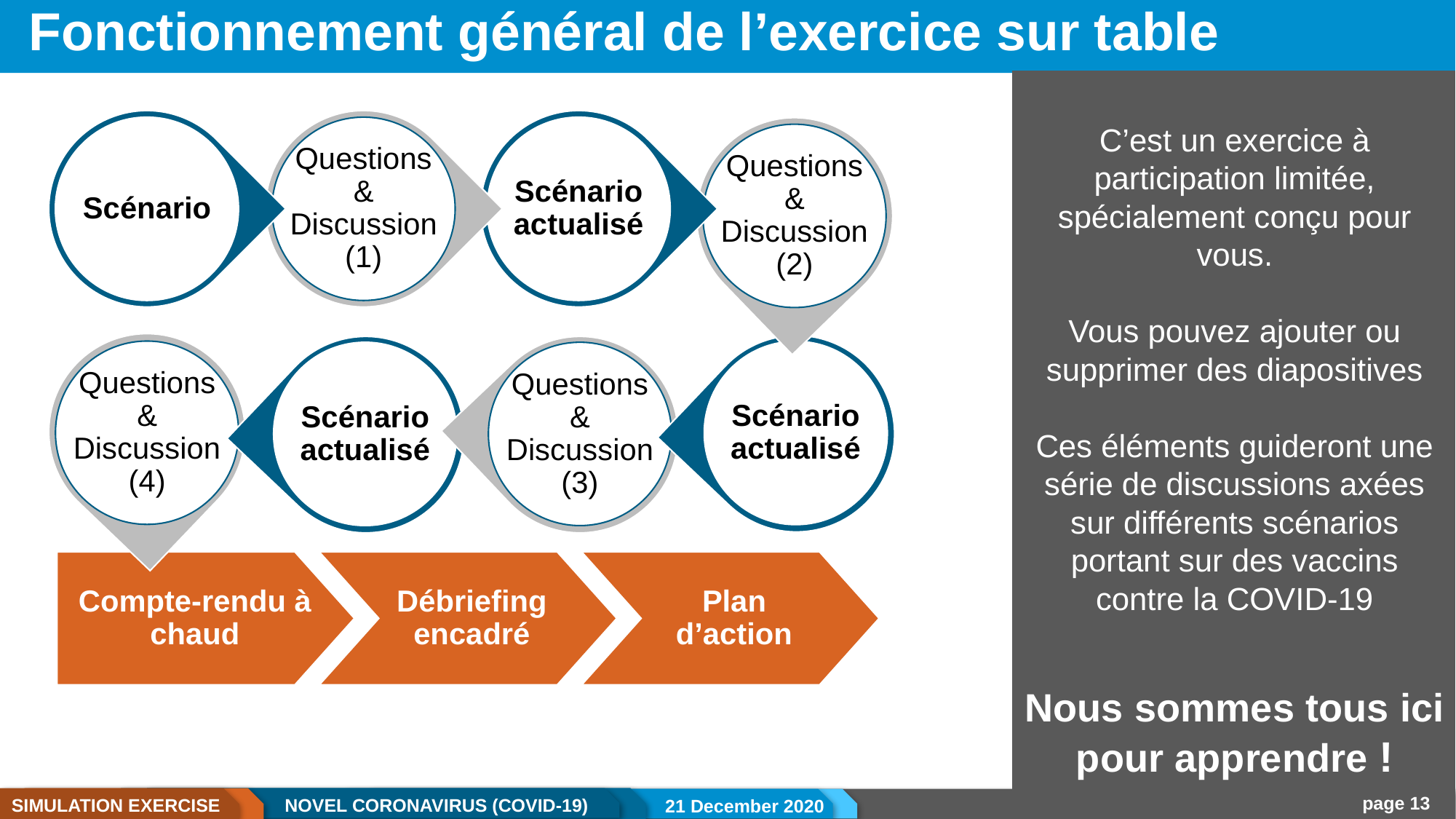

# Fonctionnement général de l’exercice sur table

C’est un exercice à participation limitée, spécialement conçu pour vous.

Vous pouvez ajouter ou supprimer des diapositives

Ces éléments guideront une série de discussions axées sur différents scénarios portant sur des vaccins contre la COVID-19

Nous sommes tous ici pour apprendre !

Scénario

Questions & Discussion (1)

Scénario actualisé

Questions & Discussion (2)

Scénario actualisé

Scénario actualisé

Questions & Discussion (3)
Questions & Discussion (4)
Compte-rendu à chaud
Débriefing encadré
Plan d’action
21 December 2020